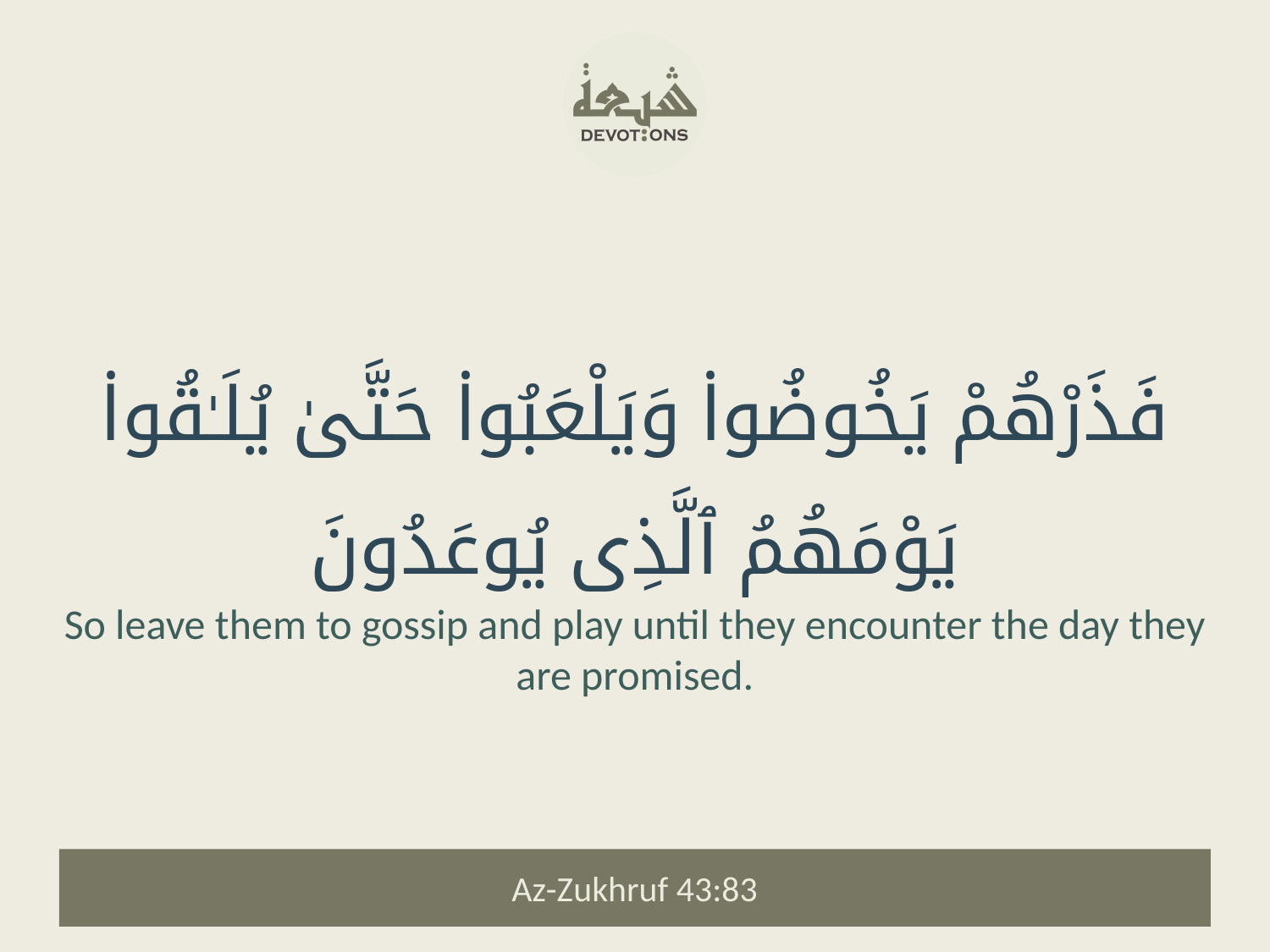

فَذَرْهُمْ يَخُوضُوا۟ وَيَلْعَبُوا۟ حَتَّىٰ يُلَـٰقُوا۟ يَوْمَهُمُ ٱلَّذِى يُوعَدُونَ
So leave them to gossip and play until they encounter the day they are promised.
Az-Zukhruf 43:83